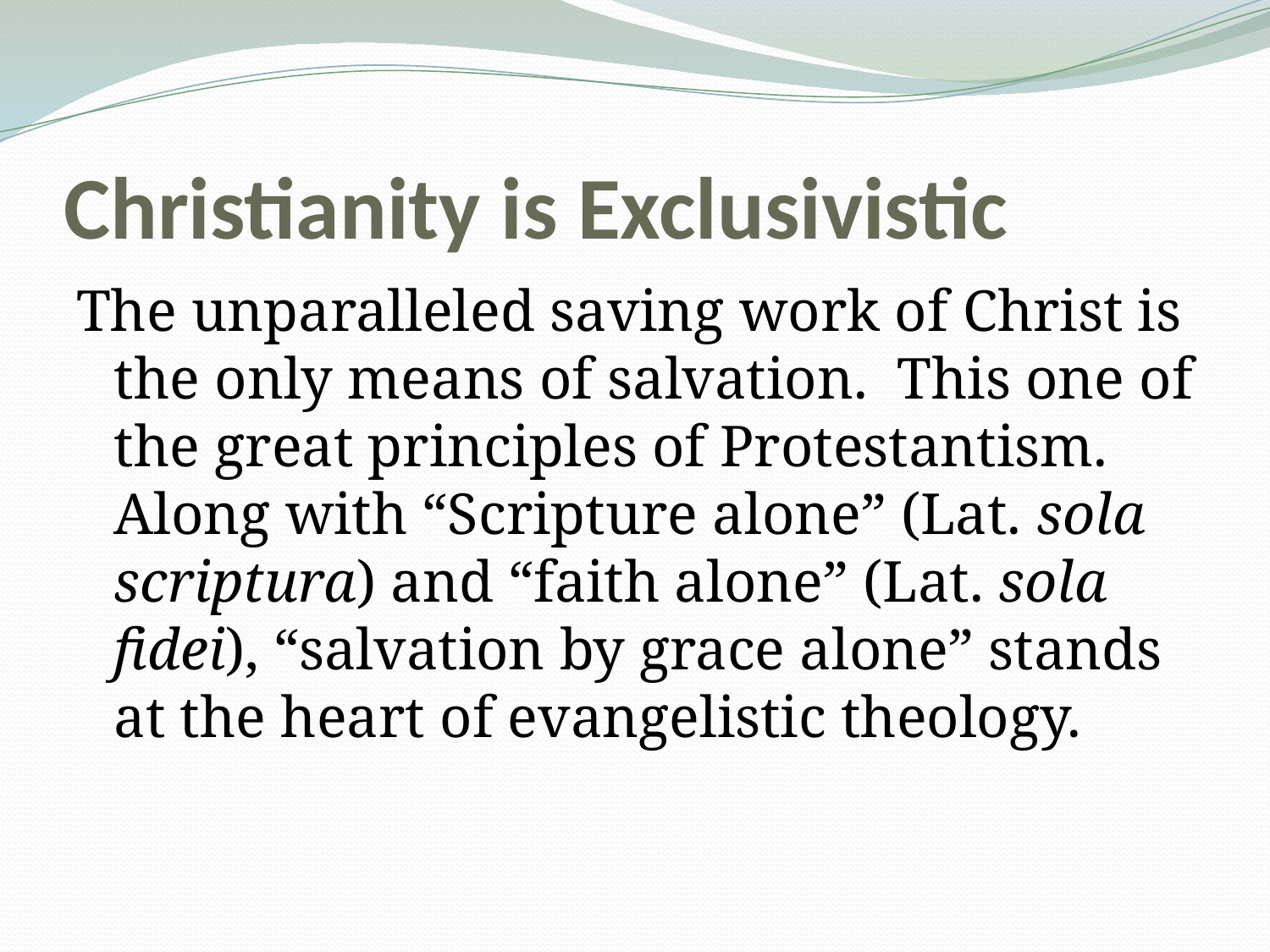

# Christianity is Exclusivistic
The unparalleled saving work of Christ is the only means of salvation.  This one of the great principles of Protestantism.  Along with “Scripture alone” (Lat. sola scriptura) and “faith alone” (Lat. sola fidei), “salvation by grace alone” stands at the heart of evangelistic theology.